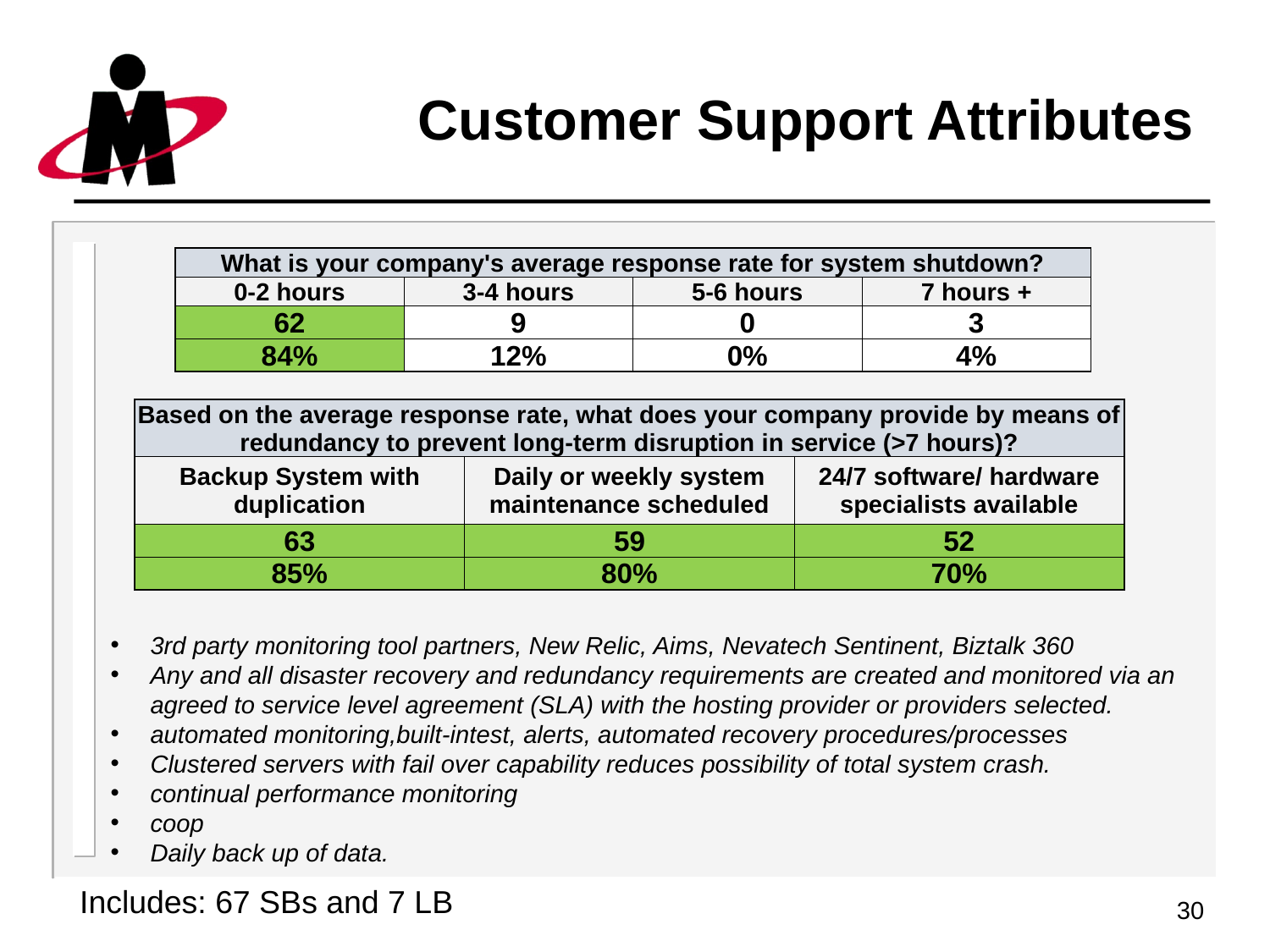

# Customer Support Attributes
| What is your company's average response rate for system shutdown? |  |  |  |
| --- | --- | --- | --- |
| 0-2 hours | 3-4 hours | 5-6 hours | 7 hours + |
| 62 | 9 | 0 | 3 |
| 84% | 12% | 0% | 4% |
| Based on the average response rate, what does your company provide by means of redundancy to prevent long-term disruption in service (>7 hours)? |  |  |
| --- | --- | --- |
| Backup System with duplication | Daily or weekly system maintenance scheduled | 24/7 software/ hardware specialists available |
| 63 | 59 | 52 |
| 85% | 80% | 70% |
3rd party monitoring tool partners, New Relic, Aims, Nevatech Sentinent, Biztalk 360
Any and all disaster recovery and redundancy requirements are created and monitored via an agreed to service level agreement (SLA) with the hosting provider or providers selected.
automated monitoring,built-intest, alerts, automated recovery procedures/processes
Clustered servers with fail over capability reduces possibility of total system crash.
continual performance monitoring
coop
Daily back up of data.
Includes: 67 SBs and 7 LB
30